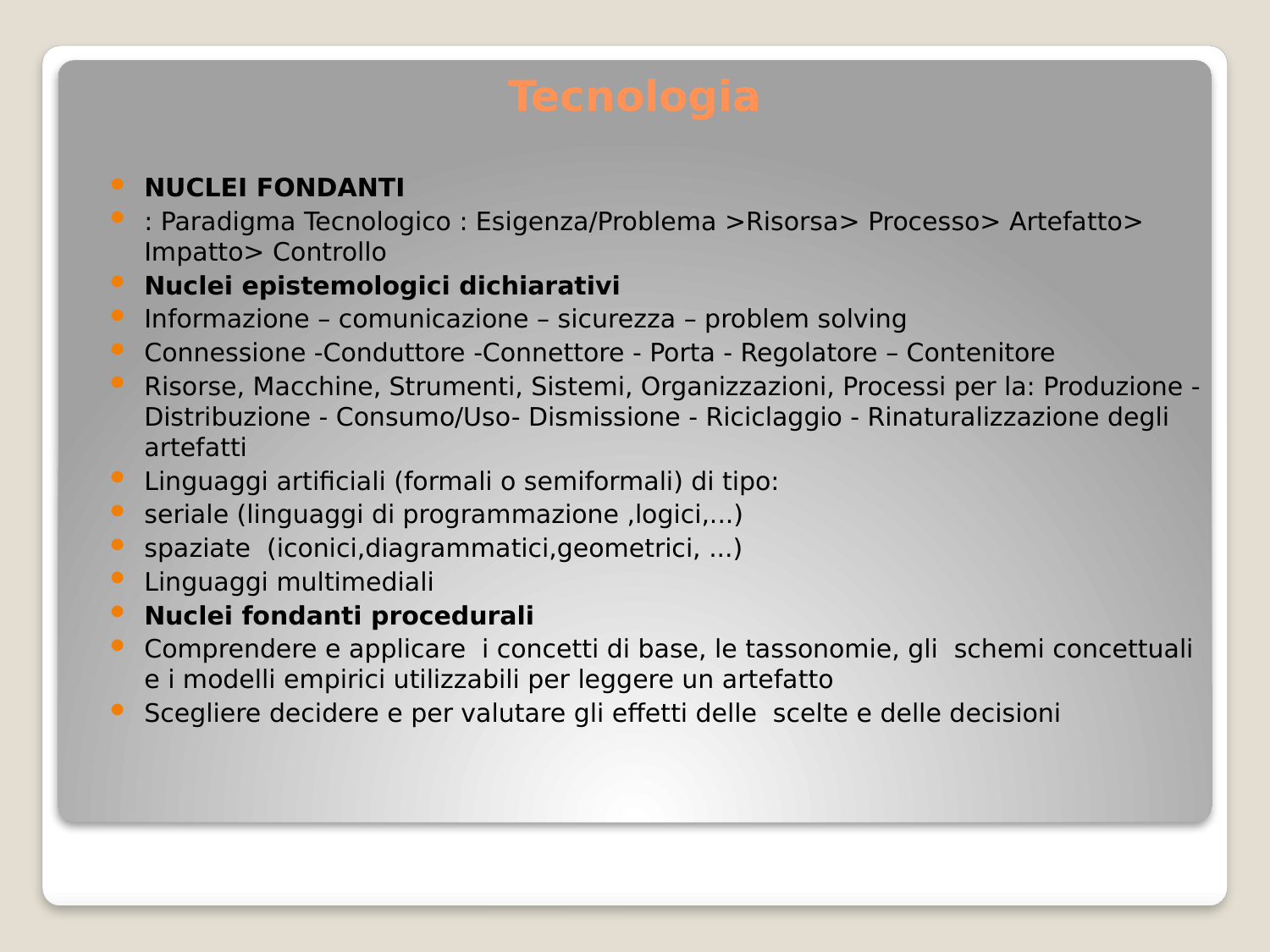

# Tecnologia
NUCLEI FONDANTI
: Paradigma Tecnologico : Esigenza/Problema >Risorsa> Processo> Artefatto> Impatto> Controllo
Nuclei epistemologici dichiarativi
Informazione – comunicazione – sicurezza – problem solving
Connessione -Conduttore -Connettore - Porta - Regolatore – Contenitore
Risorse, Macchine, Strumenti, Sistemi, Organizzazioni, Processi per la: Produzione - Distribuzione - Consumo/Uso- Dismissione - Riciclaggio - Rinaturalizzazione degli artefatti
Linguaggi artificiali (formali o semiformali) di tipo:
seriale (linguaggi di programmazione ,logici,...)
spaziate  (iconici,diagrammatici,geometrici, ...)
Linguaggi multimediali
Nuclei fondanti procedurali
Comprendere e applicare  i concetti di base, le tassonomie, gli  schemi concettuali e i modelli empirici utilizzabili per leggere un artefatto
Scegliere decidere e per valutare gli effetti delle  scelte e delle decisioni